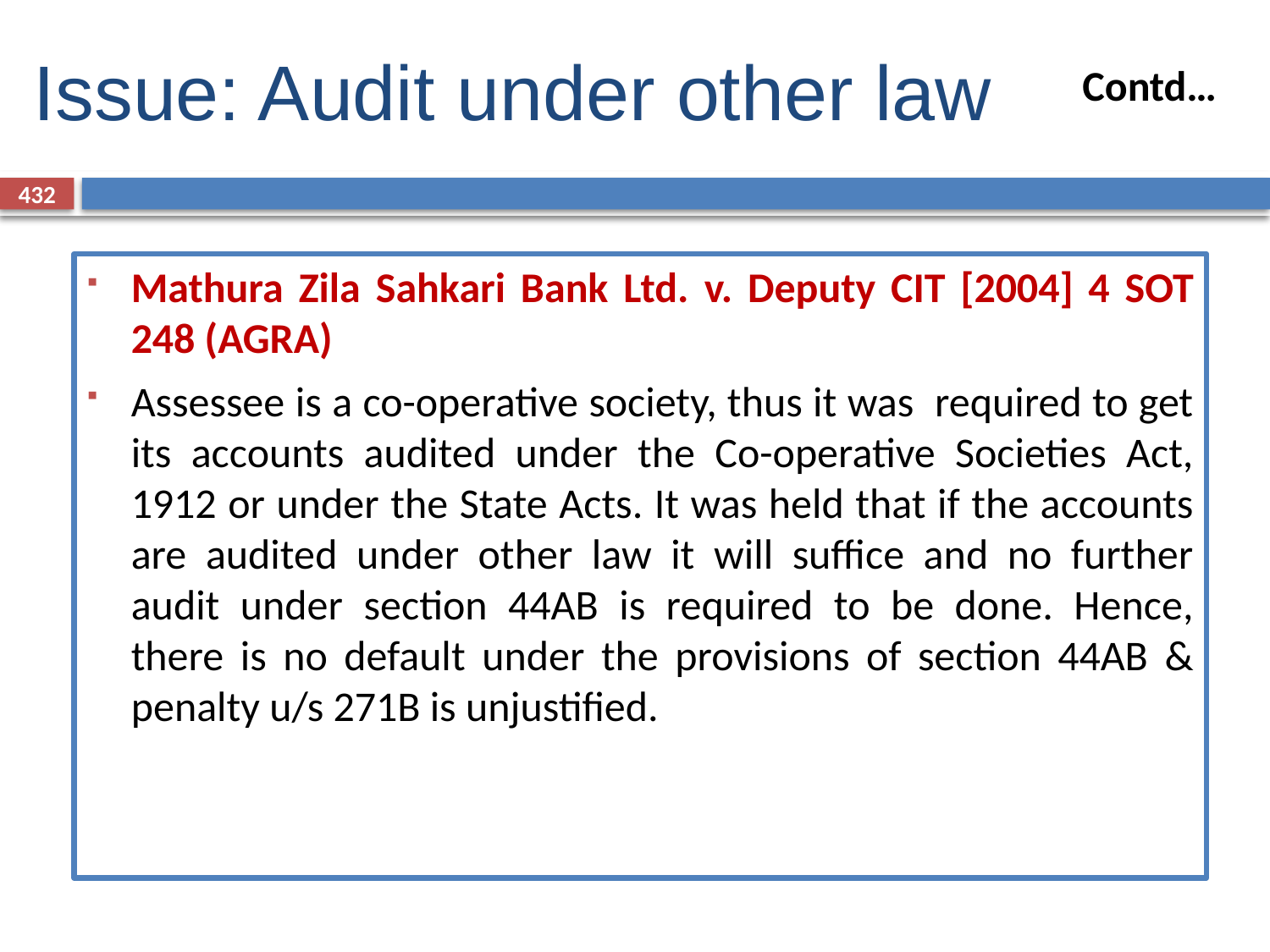

# Issue: Audit under other law
Contd…
432
Mathura Zila Sahkari Bank Ltd. v. Deputy CIT [2004] 4 SOT 248 (AGRA)
Assessee is a co-operative society, thus it was  required to get its accounts audited under the Co-operative Societies Act, 1912 or under the State Acts. It was held that if the accounts are audited under other law it will suffice and no further audit under section 44AB is required to be done. Hence, there is no default under the provisions of section 44AB & penalty u/s 271B is unjustified.